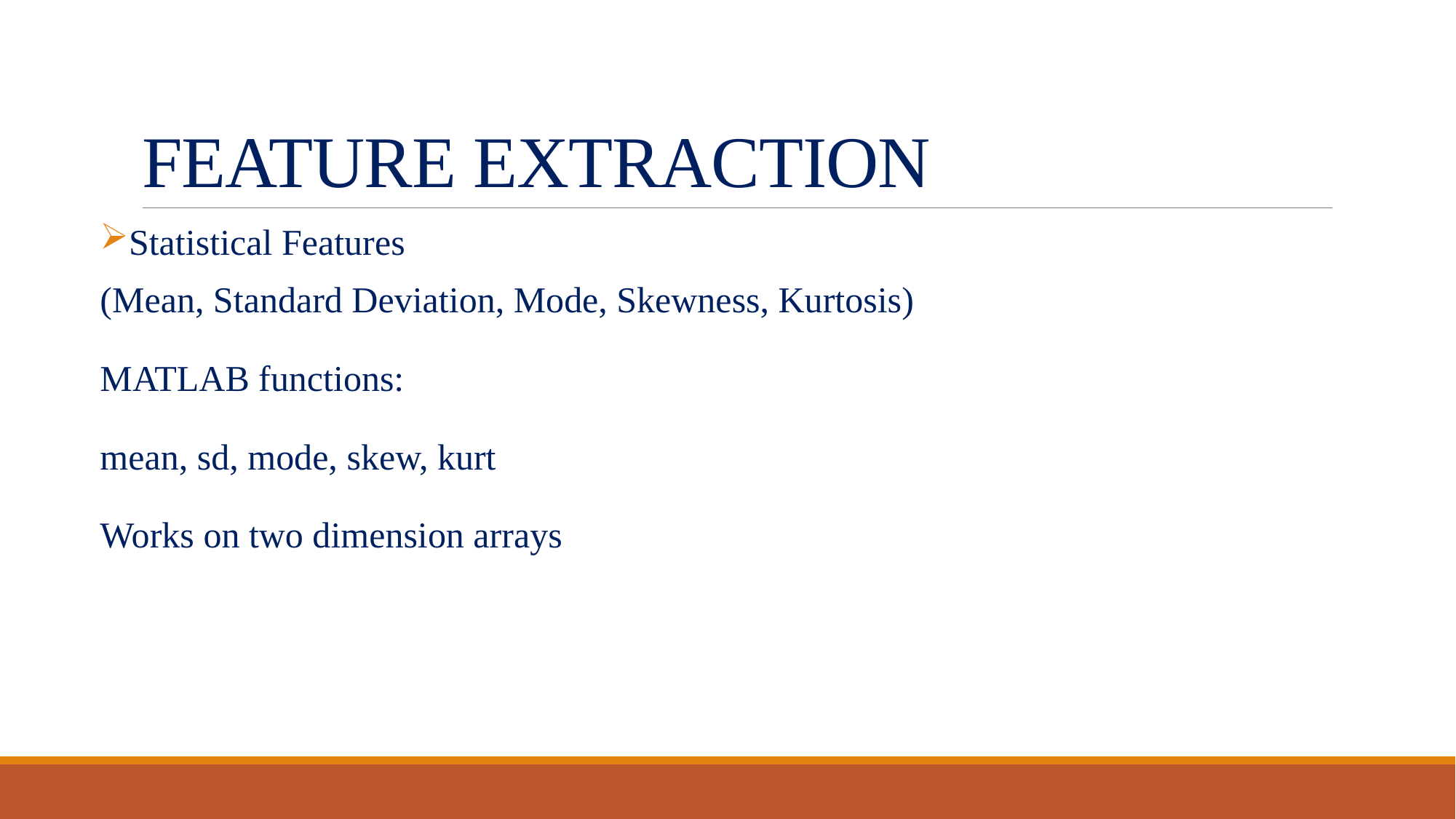

# FEATURE EXTRACTION
Statistical Features
(Mean, Standard Deviation, Mode, Skewness, Kurtosis)

MATLAB functions:

mean, sd, mode, skew, kurt

Works on two dimension arrays